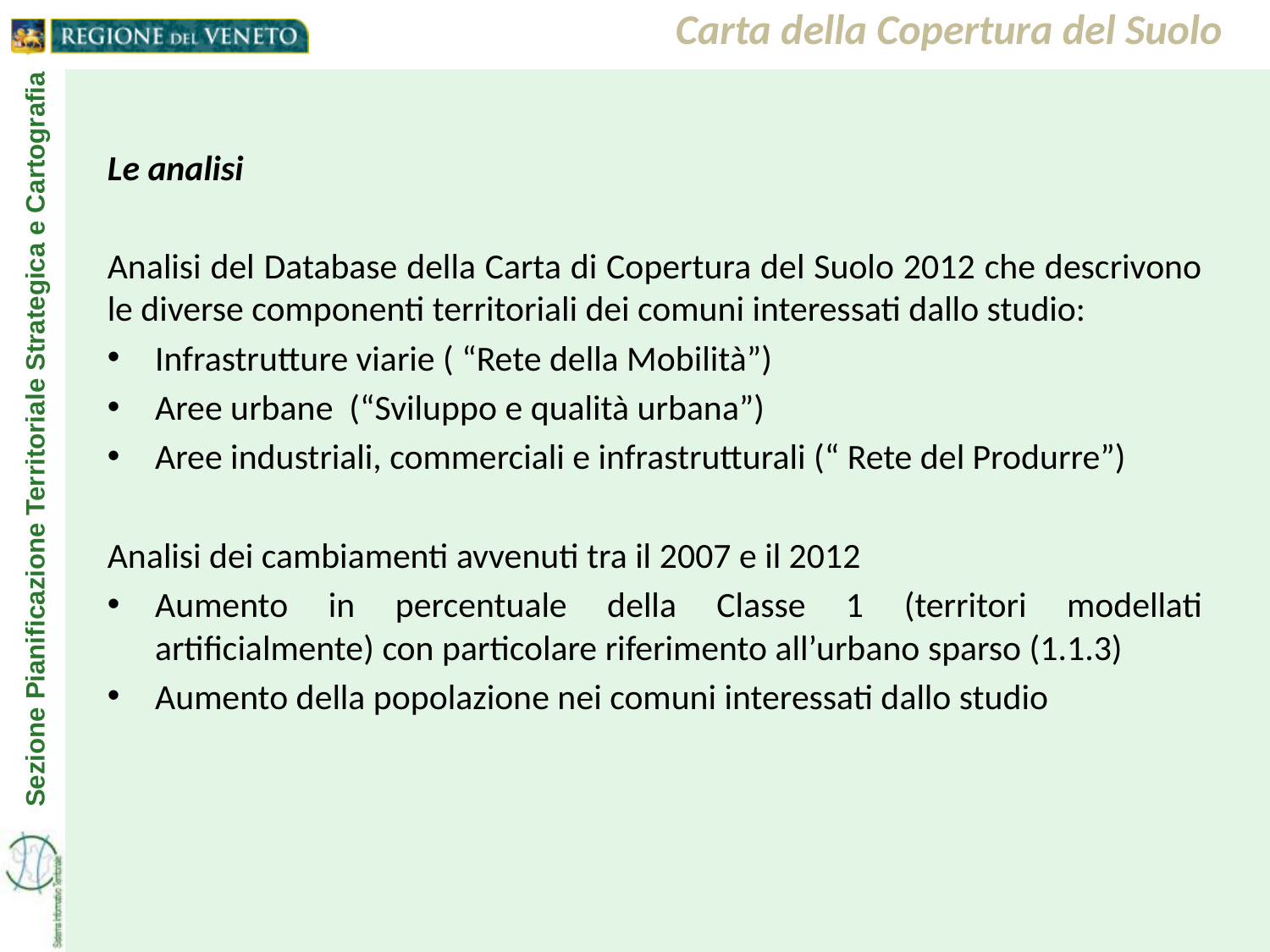

Carta della Copertura del Suolo
Le analisi

Analisi del Database della Carta di Copertura del Suolo 2012 che descrivono le diverse componenti territoriali dei comuni interessati dallo studio:
Infrastrutture viarie ( “Rete della Mobilità”)
Aree urbane  (“Sviluppo e qualità urbana”)
Aree industriali, commerciali e infrastrutturali (“ Rete del Produrre”)

Analisi dei cambiamenti avvenuti tra il 2007 e il 2012
Aumento in percentuale della Classe 1 (territori modellati artificialmente) con particolare riferimento all’urbano sparso (1.1.3)
Aumento della popolazione nei comuni interessati dallo studio